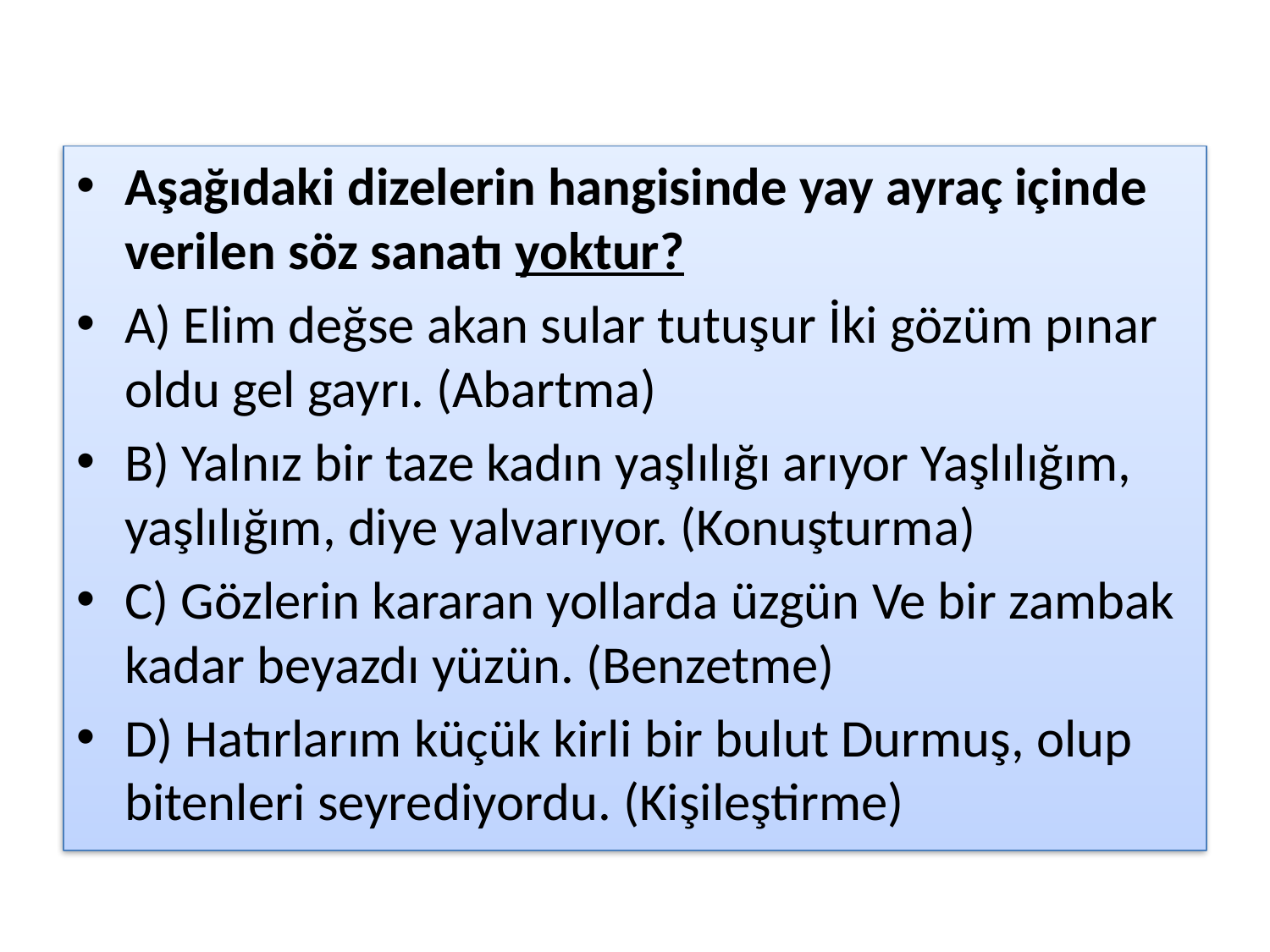

#
Aşağıdaki dizelerin hangisinde yay ayraç içinde verilen söz sanatı yoktur?
A) Elim değse akan sular tutuşur İki gözüm pınar oldu gel gayrı. (Abartma)
B) Yalnız bir taze kadın yaşlılığı arıyor Yaşlılığım, yaşlılığım, diye yalvarıyor. (Konuşturma)
C) Gözlerin kararan yollarda üzgün Ve bir zambak kadar beyazdı yüzün. (Benzetme)
D) Hatırlarım küçük kirli bir bulut Durmuş, olup bitenleri seyrediyordu. (Kişileştirme)